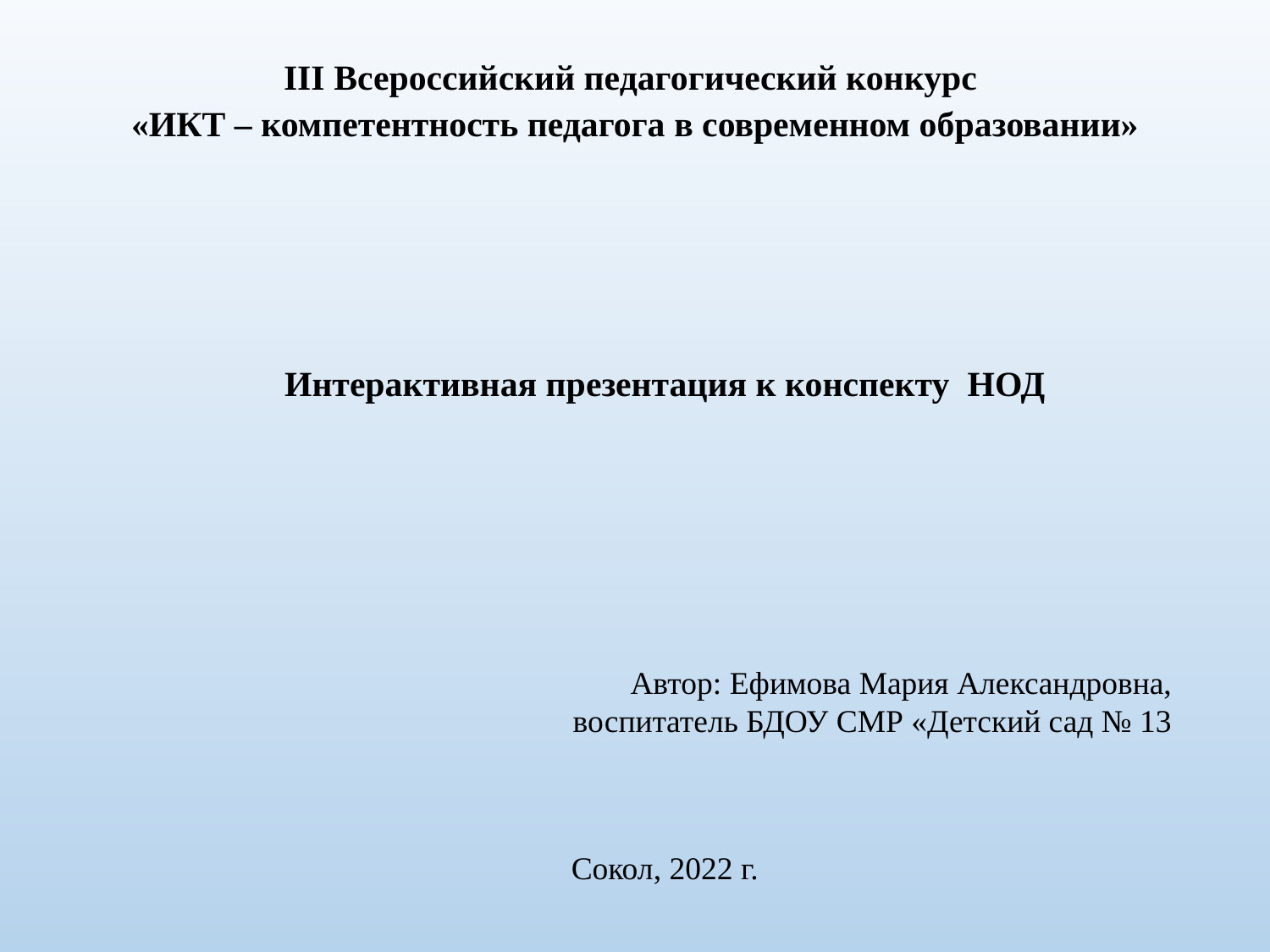

III Всероссийский педагогический конкурс
«ИКТ – компетентность педагога в современном образовании»
Интерактивная презентация к конспекту  НОД
Автор: Ефимова Мария Александровна, воспитатель БДОУ СМР «Детский сад № 13
Сокол, 2022 г.